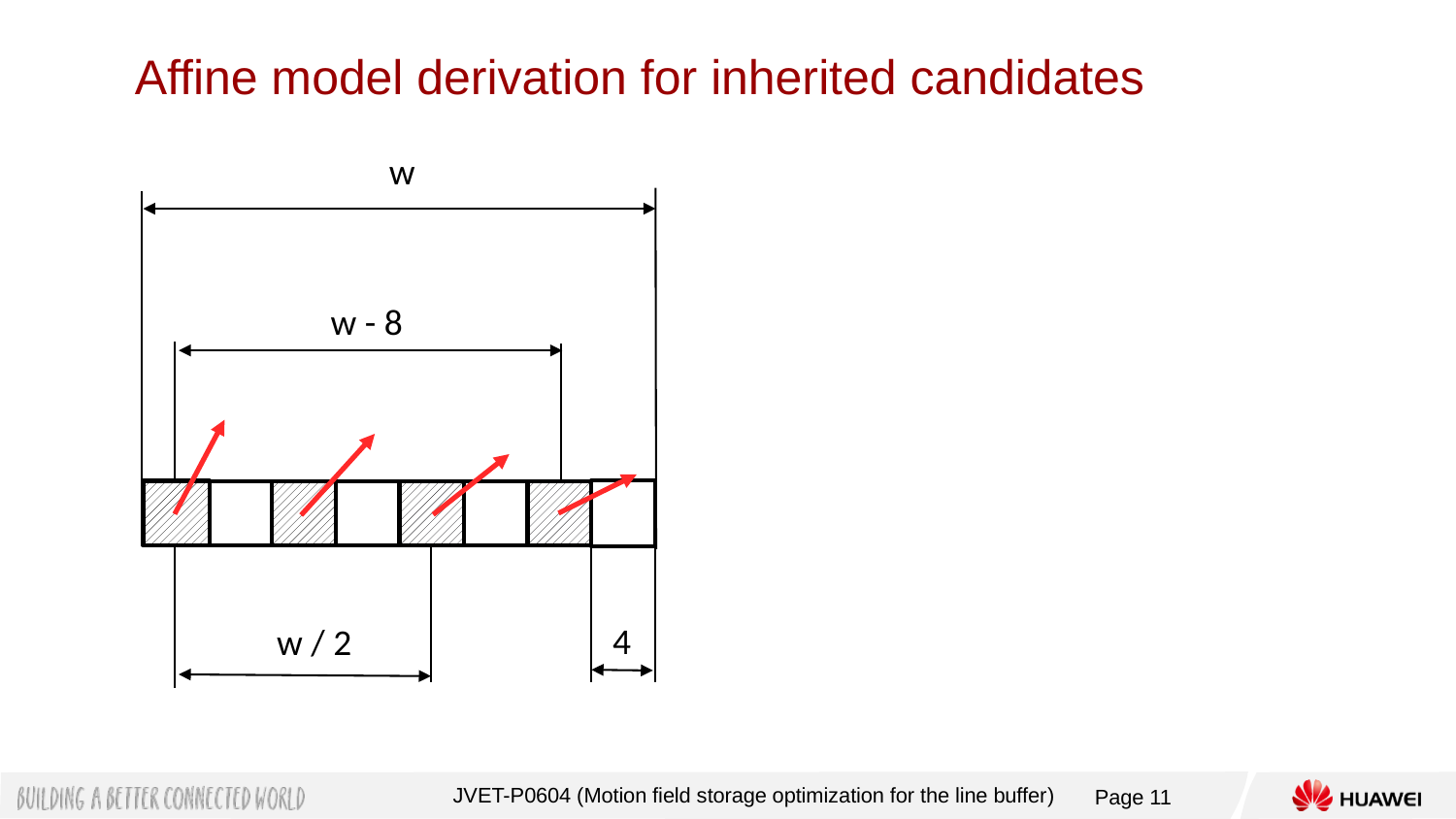

# Affine model derivation for inherited candidates
w
w - 8

4
w / 2